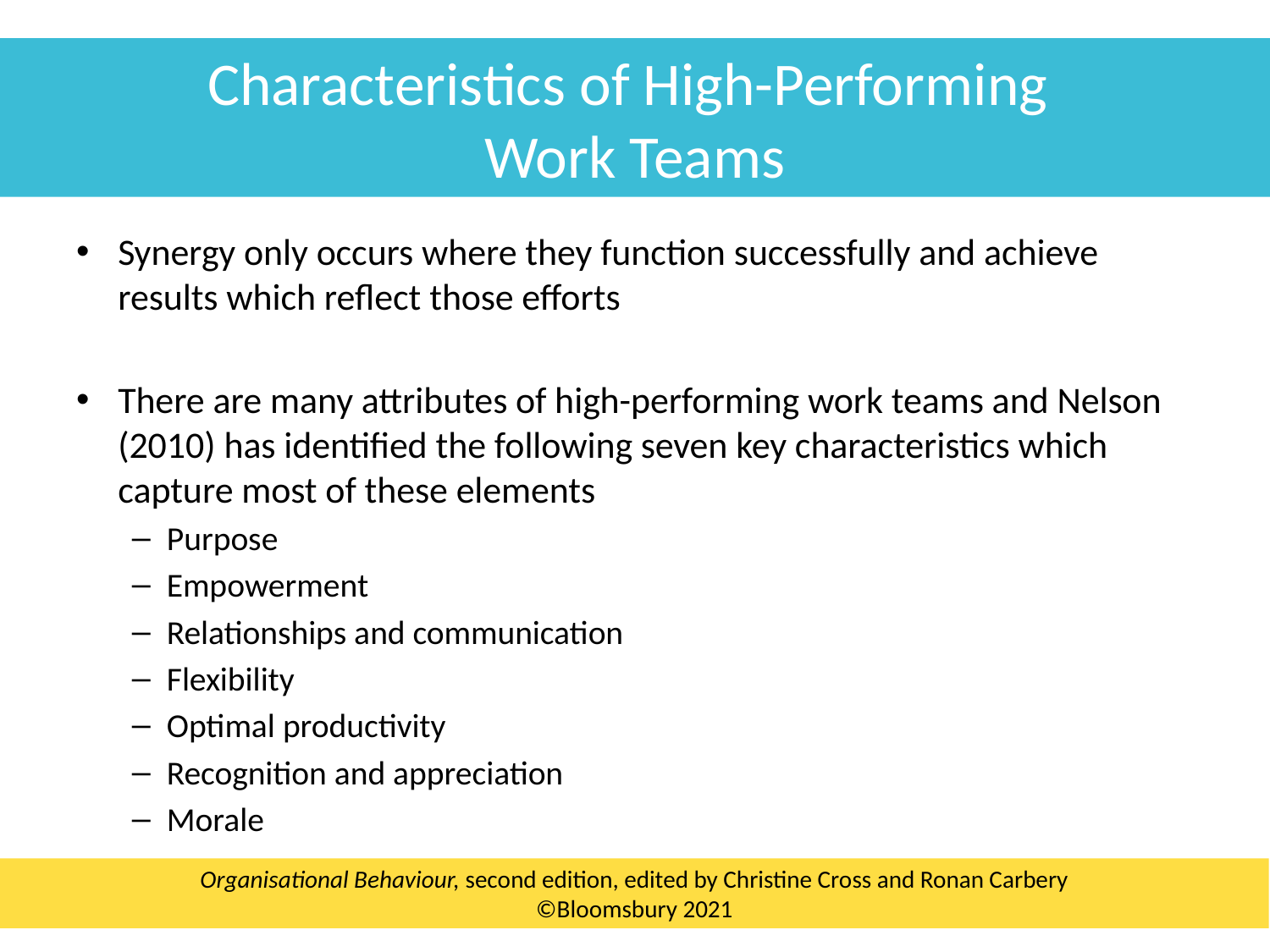

Characteristics of High-Performing
Work Teams
Synergy only occurs where they function successfully and achieve results which reflect those efforts

There are many attributes of high-performing work teams and Nelson (2010) has identified the following seven key characteristics which capture most of these elements
Purpose
Empowerment
Relationships and communication
Flexibility
Optimal productivity
Recognition and appreciation
Morale